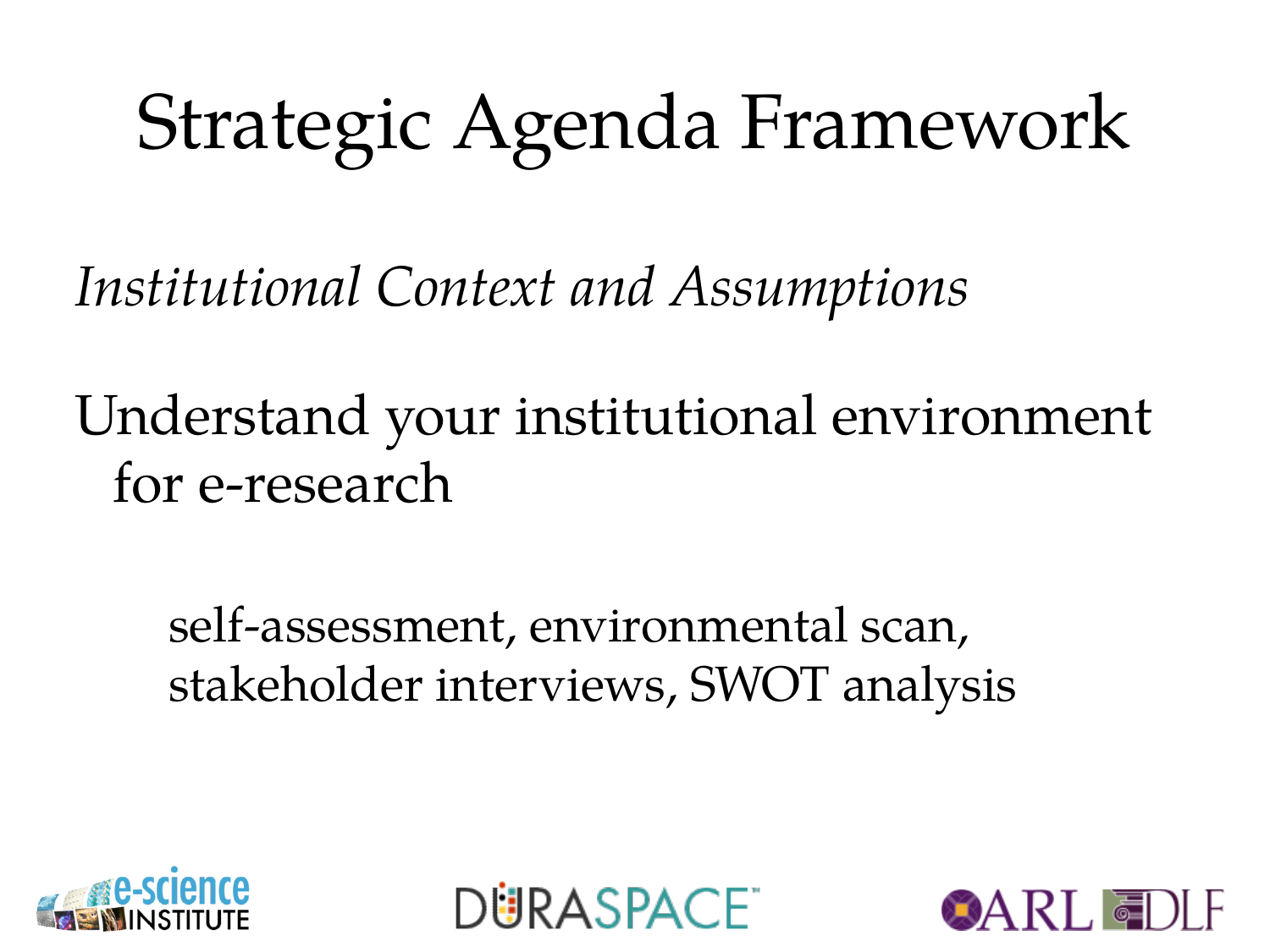

# Strategic Agenda Framework
Institutional Context and Assumptions

Understand your institutional environment for e-research

	self-assessment, environmental scan, stakeholder interviews, SWOT analysis